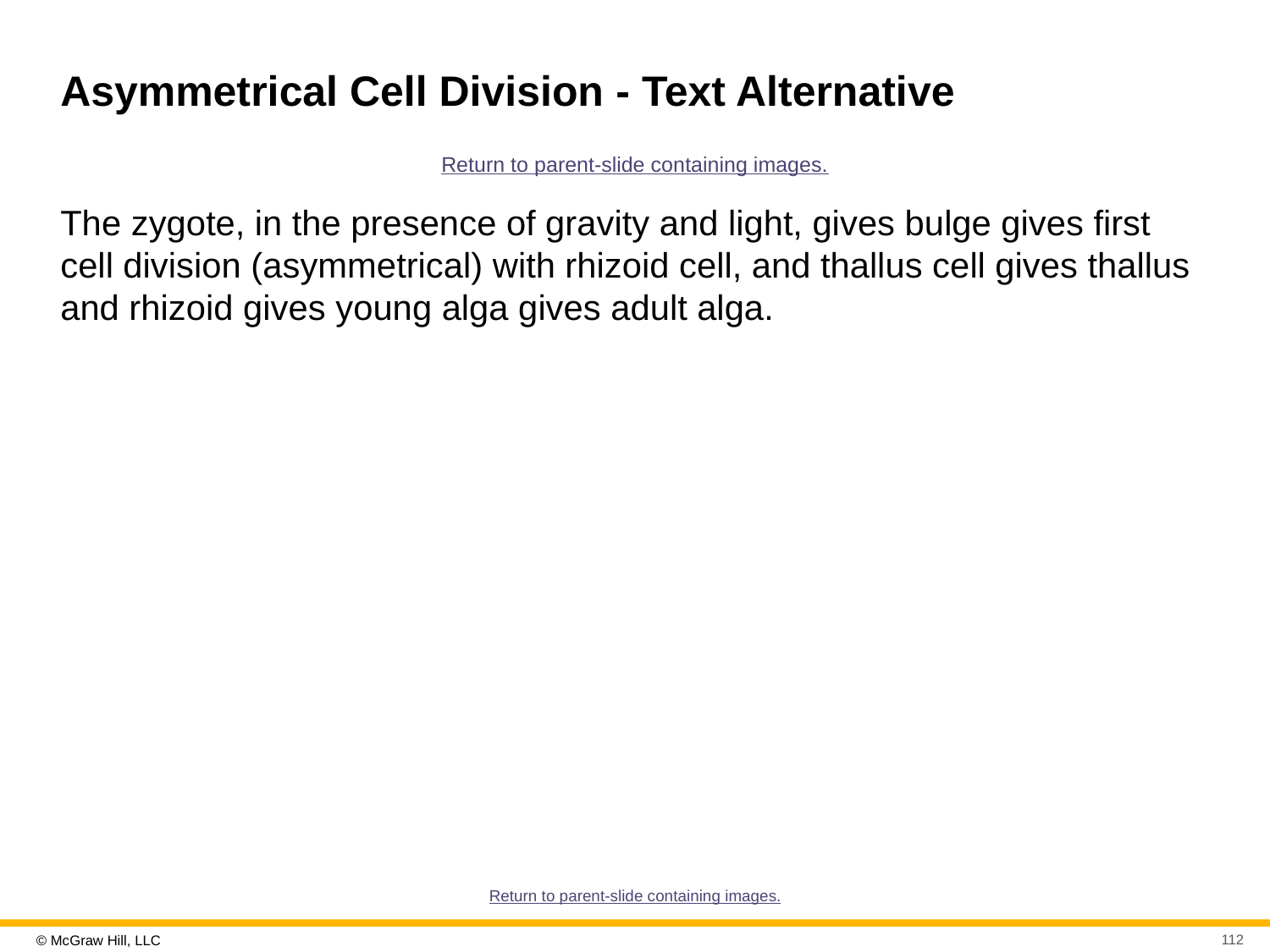

# Asymmetrical Cell Division - Text Alternative
Return to parent-slide containing images.
The zygote, in the presence of gravity and light, gives bulge gives first cell division (asymmetrical) with rhizoid cell, and thallus cell gives thallus and rhizoid gives young alga gives adult alga.
Return to parent-slide containing images.
112